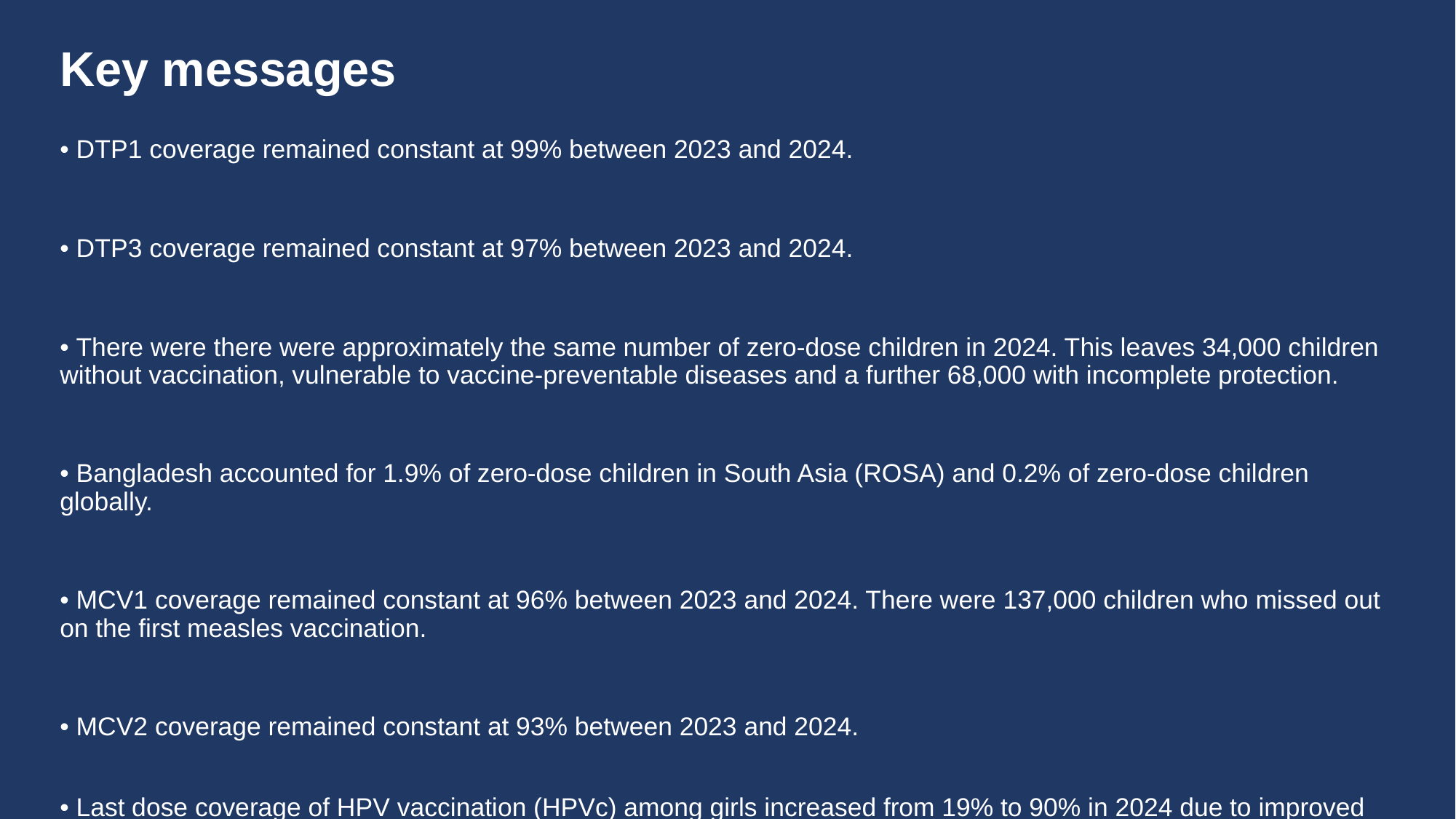

# Key messages
• DTP1 coverage remained constant at 99% between 2023 and 2024.

• DTP3 coverage remained constant at 97% between 2023 and 2024.

• There were there were approximately the same number of zero-dose children in 2024. This leaves 34,000 children without vaccination, vulnerable to vaccine-preventable diseases and a further 68,000 with incomplete protection.

• Bangladesh accounted for 1.9% of zero-dose children in South Asia (ROSA) and 0.2% of zero-dose children globally.

• MCV1 coverage remained constant at 96% between 2023 and 2024. There were 137,000 children who missed out on the first measles vaccination.

• MCV2 coverage remained constant at 93% between 2023 and 2024.

• Last dose coverage of HPV vaccination (HPVc) among girls increased from 19% to 90% in 2024 due to improved programme performance.